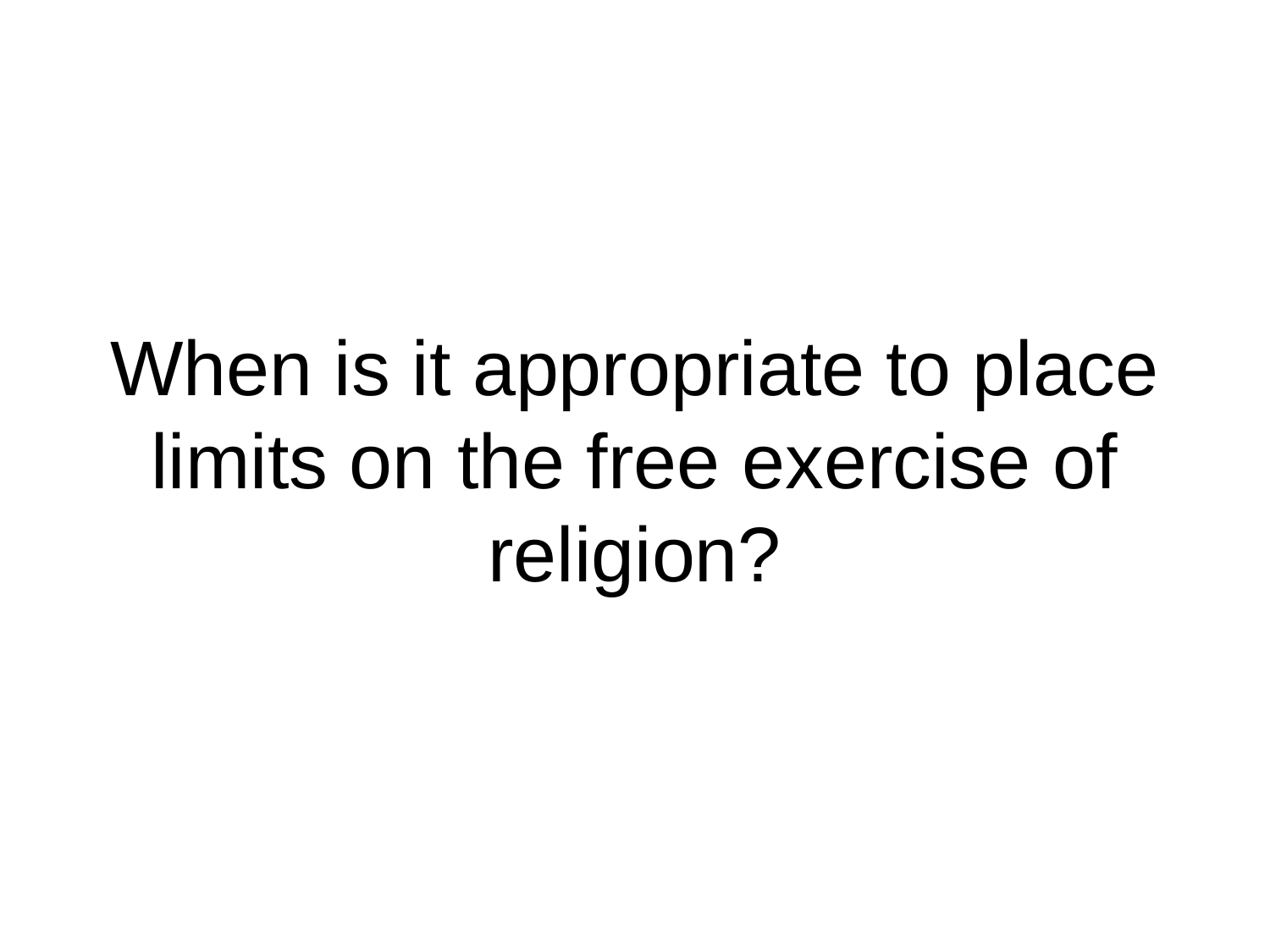

# When is it appropriate to place limits on the free exercise of religion?